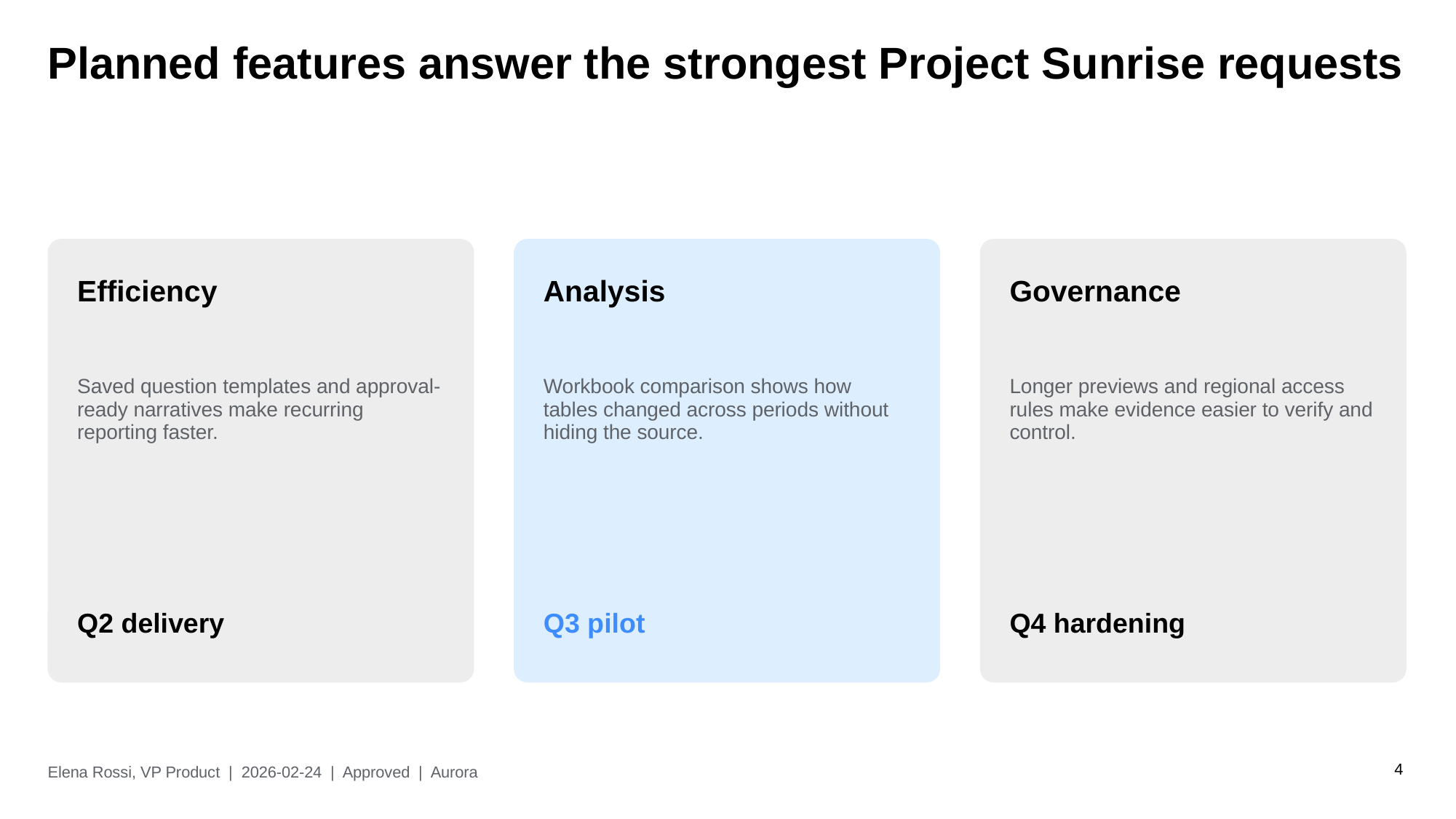

Planned features answer the strongest Project Sunrise requests

Efficiency
Analysis
Governance
Saved question templates and approval-ready narratives make recurring reporting faster.
Workbook comparison shows how tables changed across periods without hiding the source.
Longer previews and regional access rules make evidence easier to verify and control.
Q2 delivery
Q3 pilot
Q4 hardening
4
Elena Rossi, VP Product  |  2026-02-24  |  Approved  |  Aurora